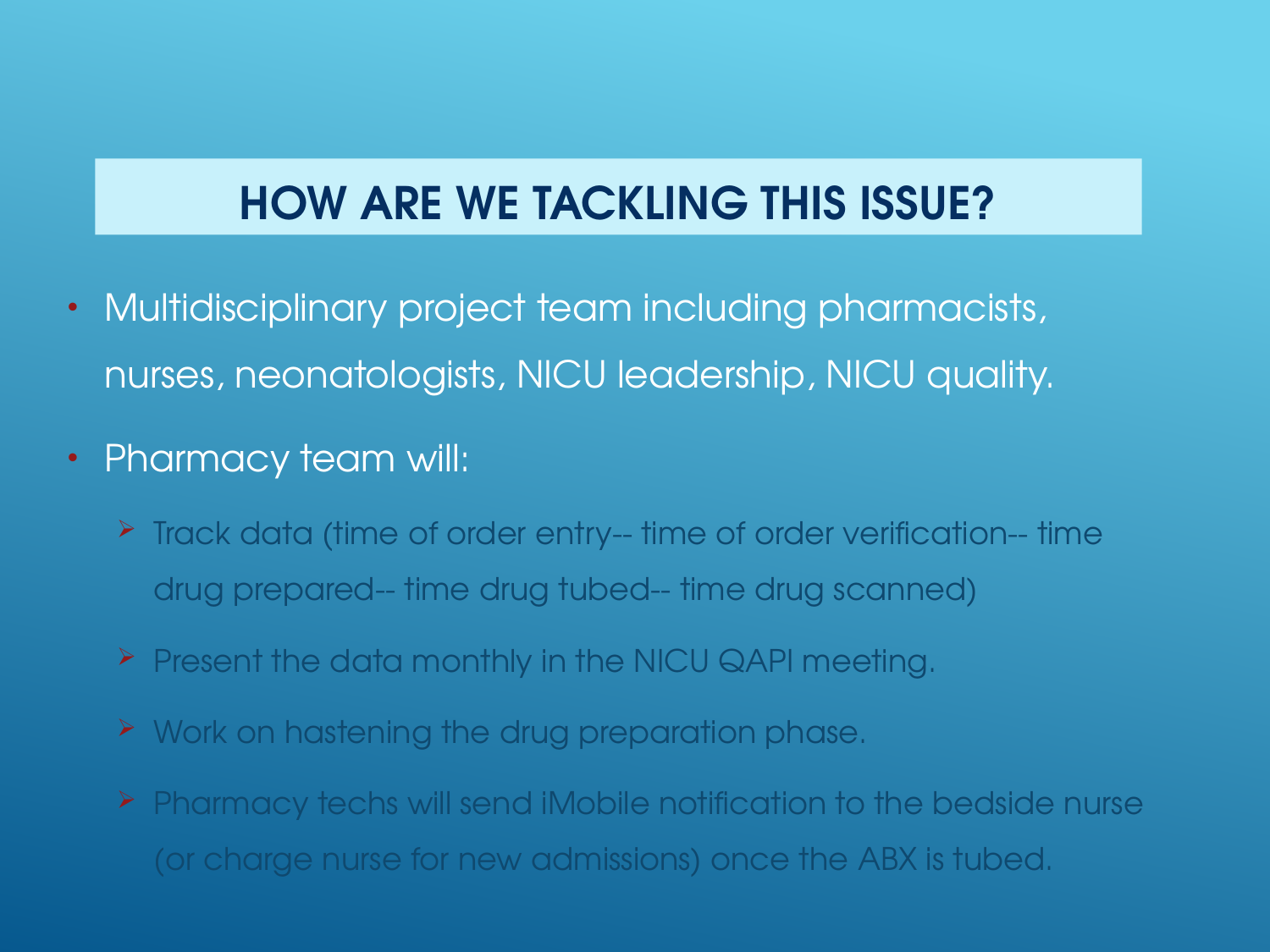

# How are we tackling this issue?
Multidisciplinary project team including pharmacists, nurses, neonatologists, NICU leadership, NICU quality.
Pharmacy team will:
Track data (time of order entry-- time of order verification-- time drug prepared-- time drug tubed-- time drug scanned)
Present the data monthly in the NICU QAPI meeting.
Work on hastening the drug preparation phase.
Pharmacy techs will send iMobile notification to the bedside nurse (or charge nurse for new admissions) once the ABX is tubed.